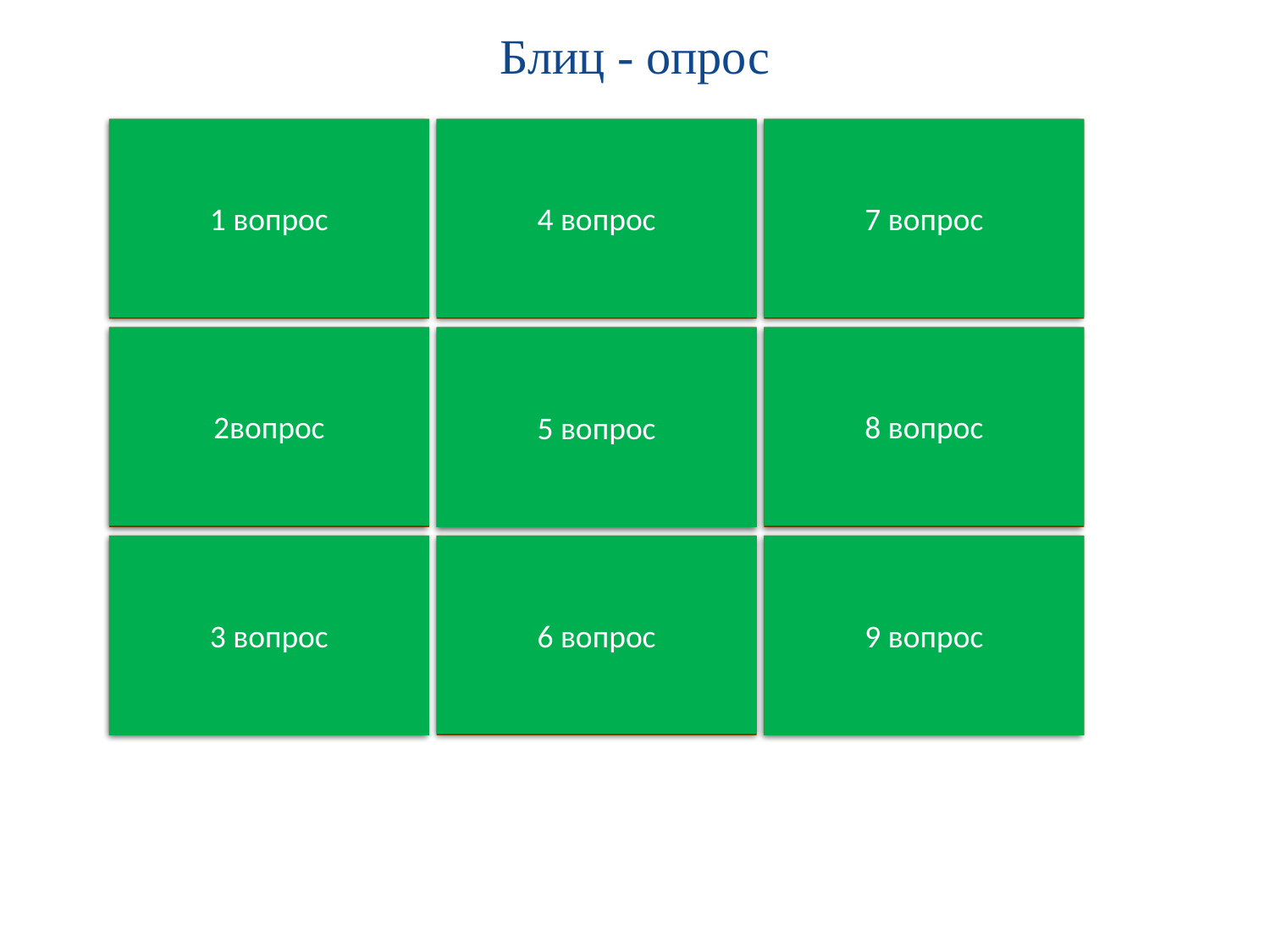

Блиц - опрос
С какой целью устанавливают глину в зазоры между стержнем и формой?
1 вопрос

    Как крепятся стержни     объемом до 1 дм³?
4 вопрос
С какой целью делают подрезку смеси в сырых формах?
7 вопрос

Что такое глиняный конус и для чего он нужен?

2вопрос
Назовите части стержня, за счет которых осуществляется крепление стержня в форме.
5 вопрос
Каким образом осуществляют контроль размеров формы и полости в серийном производстве отливок?
8 вопрос

Зачем закреплять стержень в форме?

3 вопрос
Как крепятся стержни объемом до 1,5 дм³?

6 вопрос
Как крепятся стержни объемом до 2,5 до 3 дм³?
9 вопрос